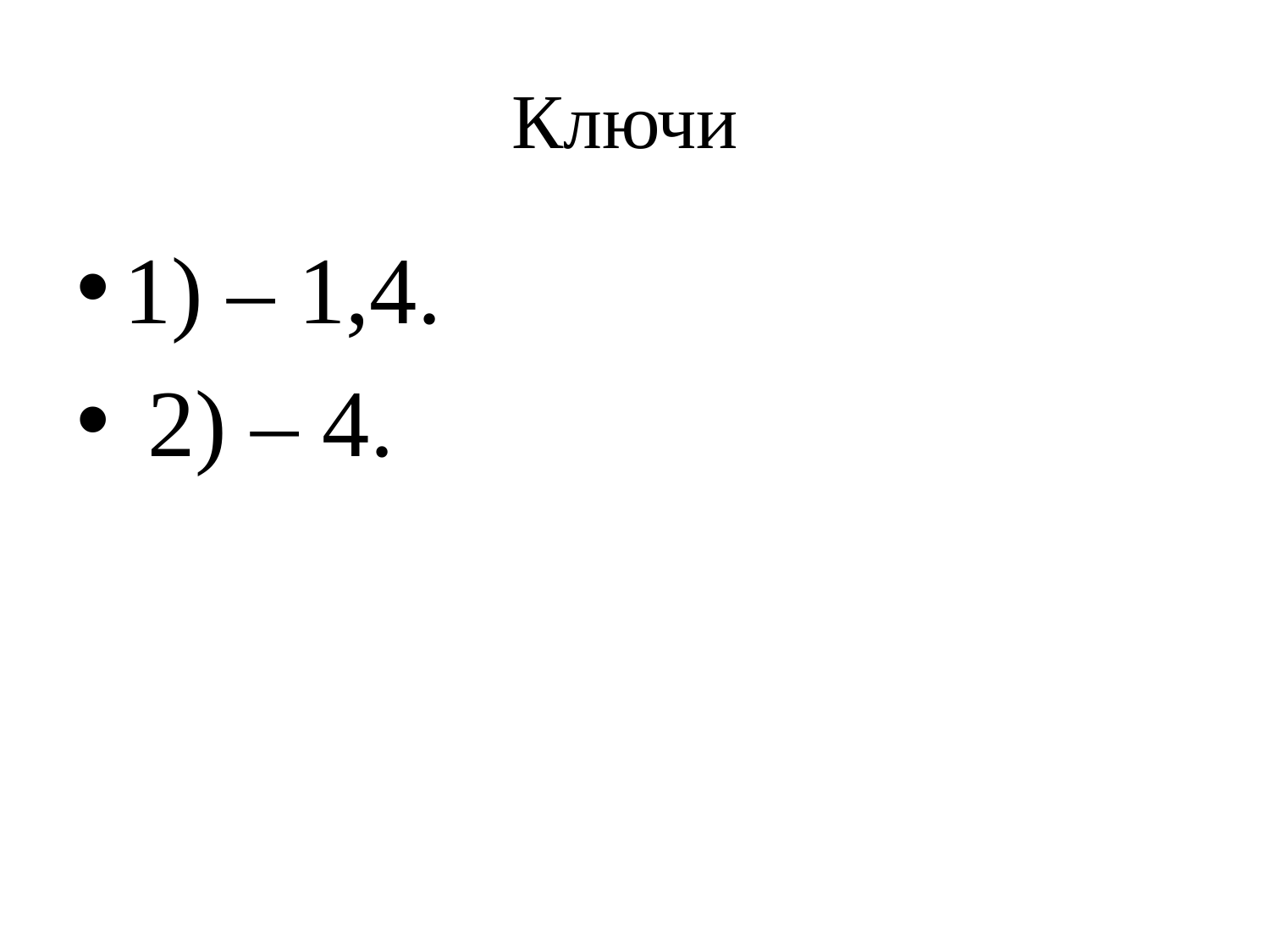

# Ключи
1) – 1,4.
 2) – 4.